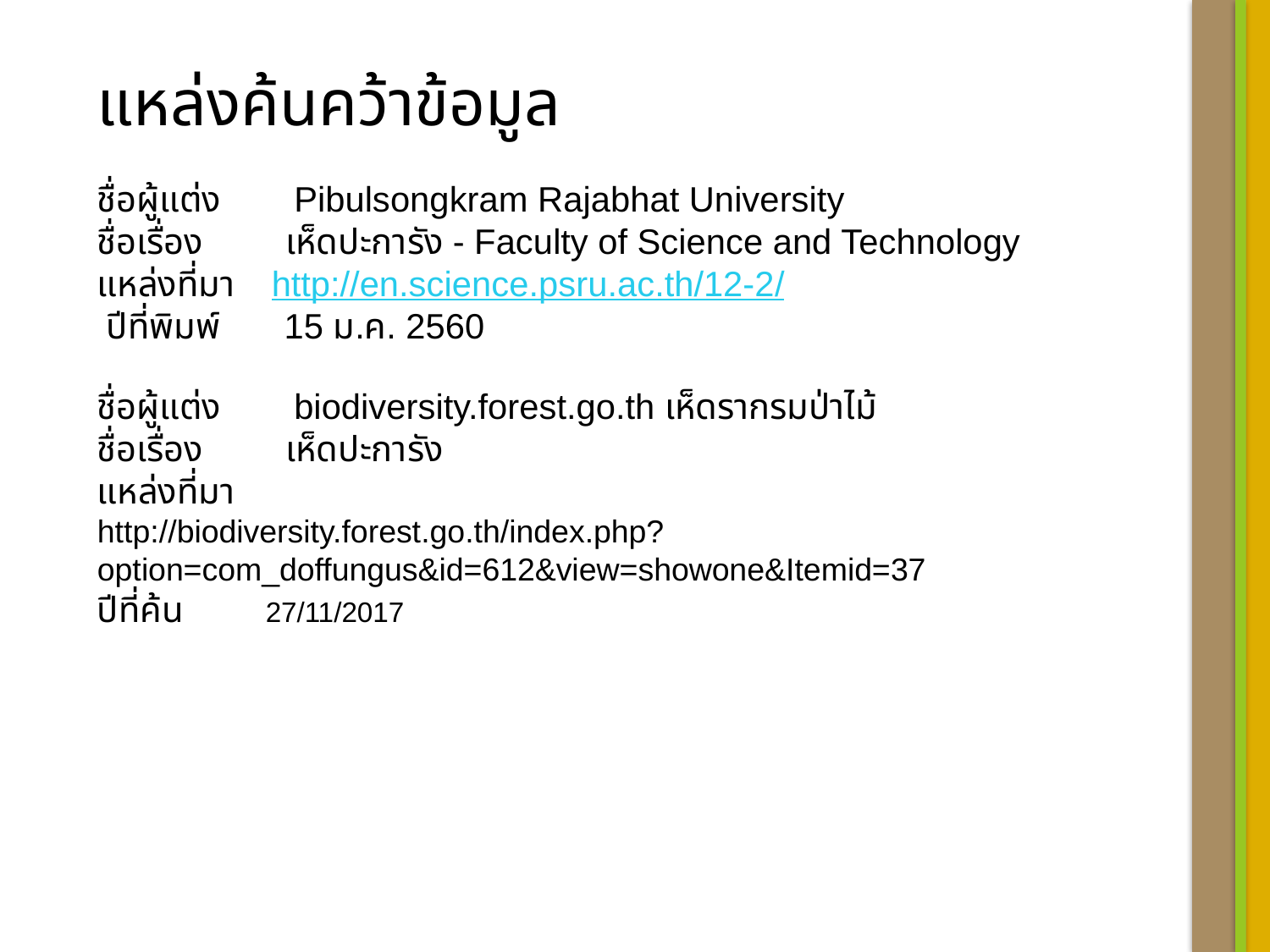

แหล่งค้นคว้าข้อมูล

ชื่อผู้แต่ง        Pibulsongkram Rajabhat University
ชื่อเรื่อง         เห็ดปะการัง - Faculty of Science and Technology
แหล่งที่มา    http://en.science.psru.ac.th/12-2/
 ปีที่พิมพ์       15 ม.ค. 2560

ชื่อผู้แต่ง        biodiversity.forest.go.th เห็ดรากรมป่าไม้
ชื่อเรื่อง         เห็ดปะการัง
แหล่งที่มา
http://biodiversity.forest.go.th/index.php?option=com_doffungus&id=612&view=showone&Itemid=37
ปีที่ค้น         27/11/2017